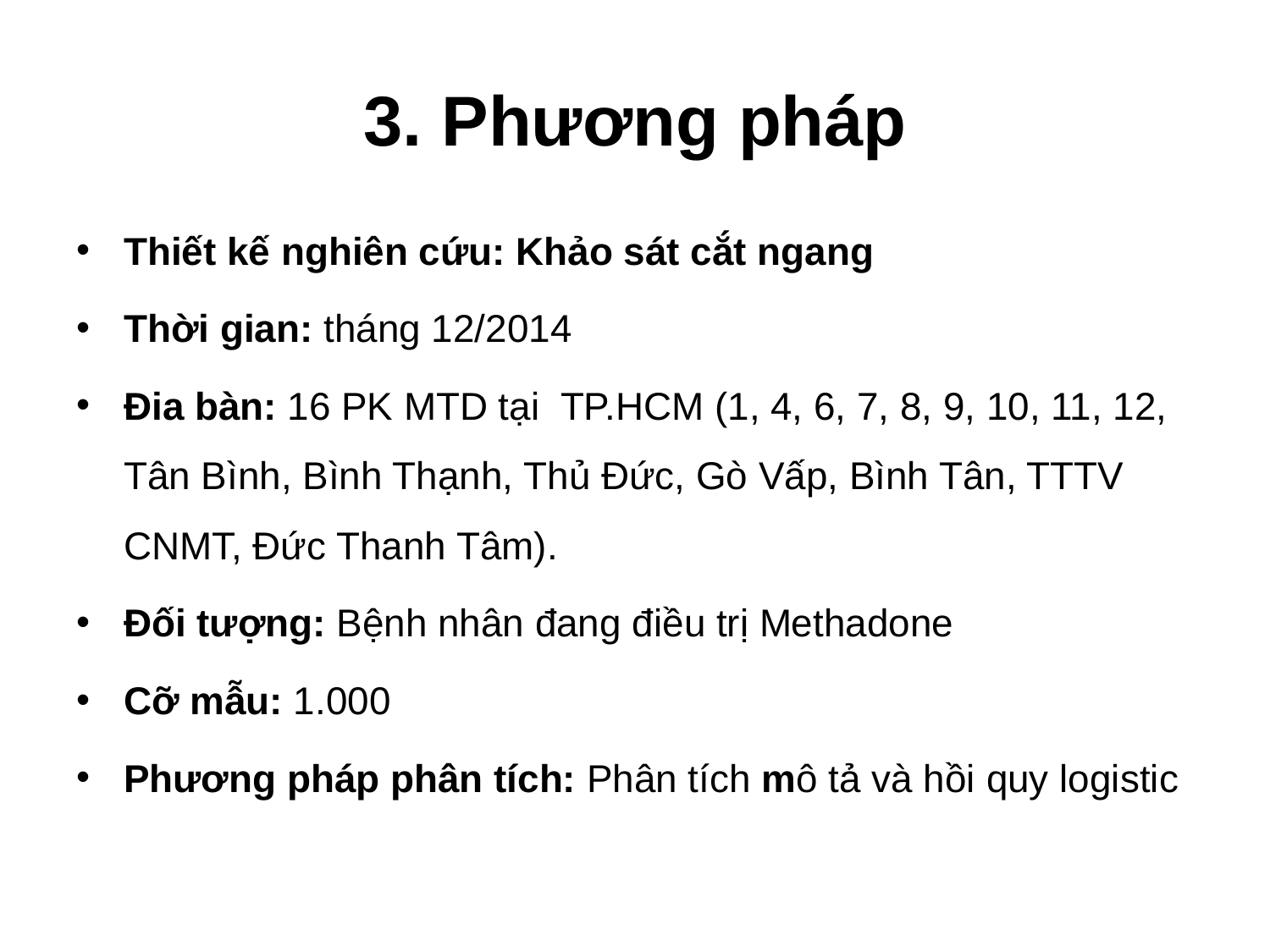

# 3. Phương pháp
Thiết kế nghiên cứu: Khảo sát cắt ngang
Thời gian: tháng 12/2014
Đia bàn: 16 PK MTD tại  TP.HCM (1, 4, 6, 7, 8, 9, 10, 11, 12, Tân Bình, Bình Thạnh, Thủ Đức, Gò Vấp, Bình Tân, TTTV CNMT, Đức Thanh Tâm).
Đối tượng: Bệnh nhân đang điều trị Methadone
Cỡ mẫu: 1.000
Phương pháp phân tích: Phân tích mô tả và hồi quy logistic